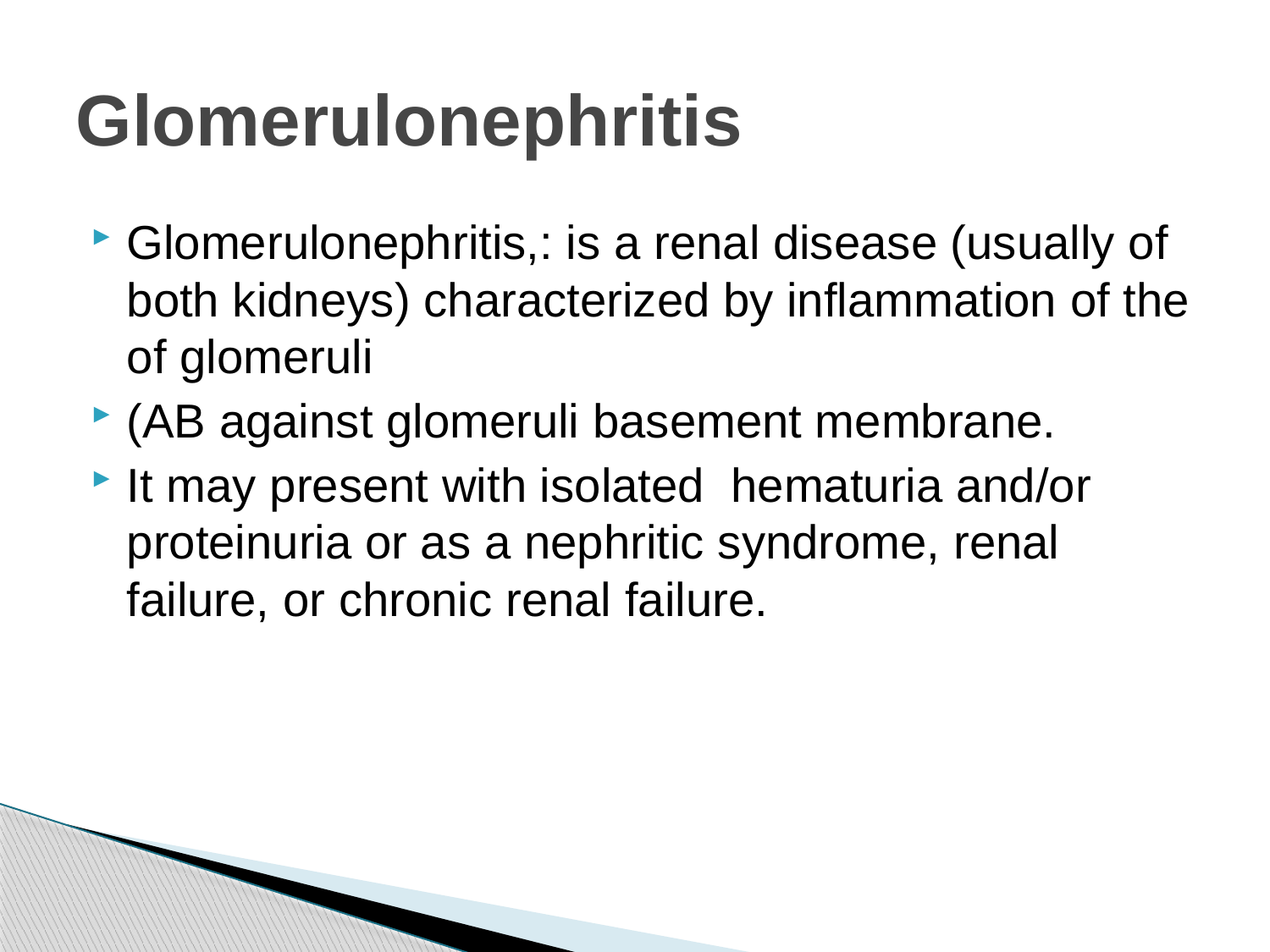

# Glomerulonephritis
Glomerulonephritis,: is a renal disease (usually of both kidneys) characterized by inflammation of the of glomeruli
(AB against glomeruli basement membrane.
It may present with isolated  hematuria and/or proteinuria or as a nephritic syndrome, renal failure, or chronic renal failure.